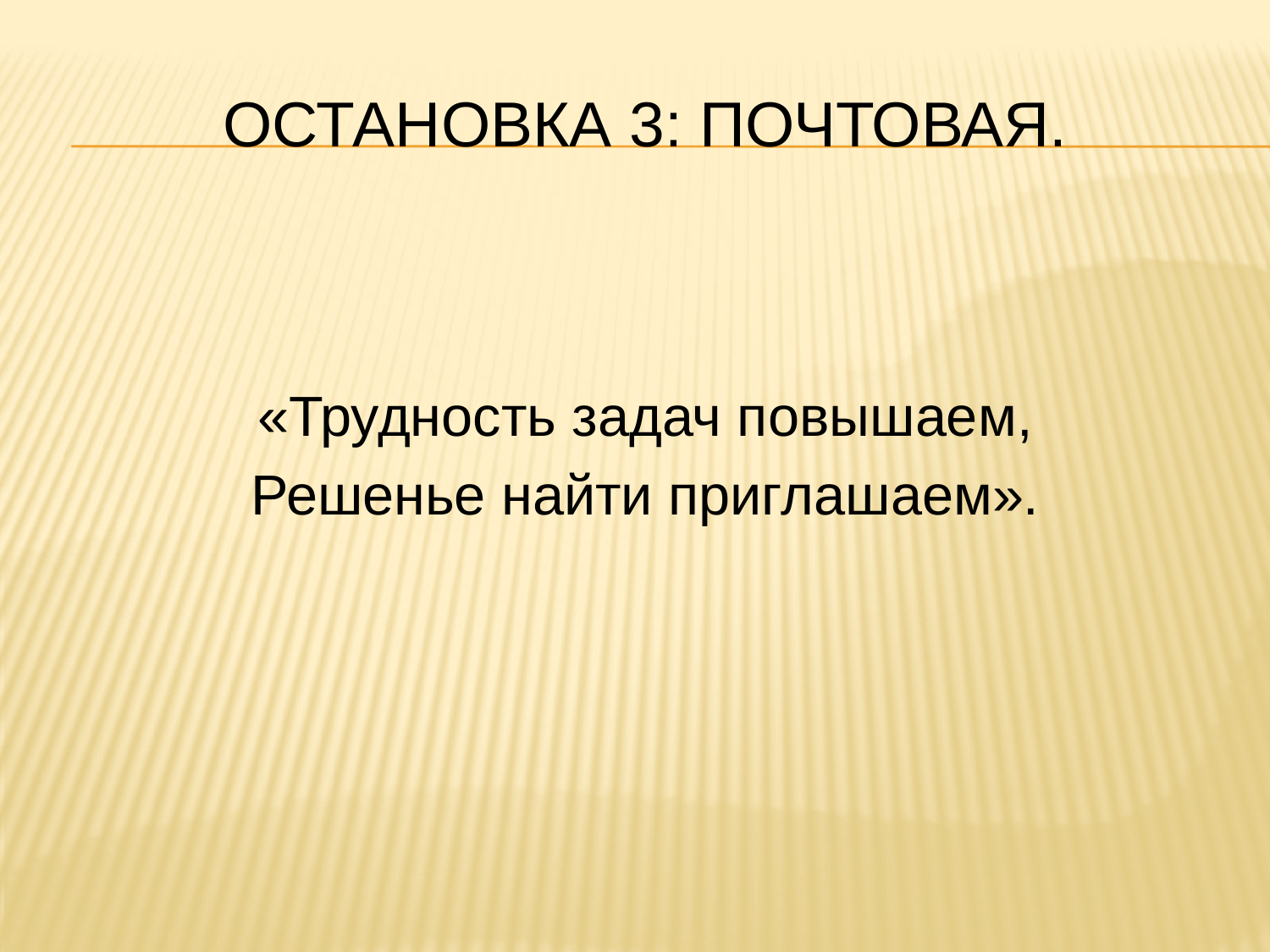

# Остановка 3: почтовая.

«Трудность задач повышаем,
Решенье найти приглашаем».